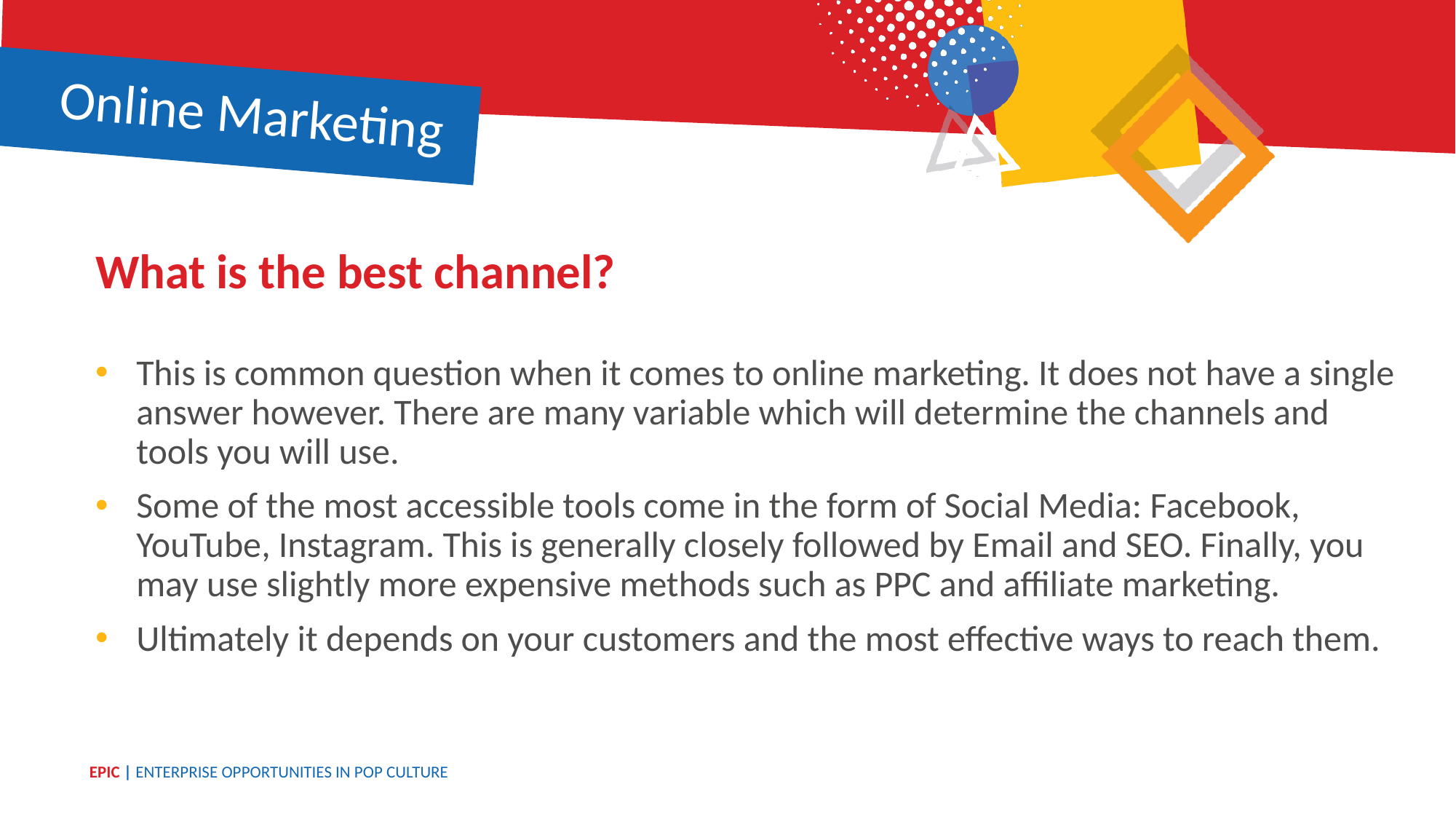

Online Marketing

What is the best channel?

This is common question when it comes to online marketing. It does not have a single answer however. There are many variable which will determine the channels and tools you will use.
Some of the most accessible tools come in the form of Social Media: Facebook, YouTube, Instagram. This is generally closely followed by Email and SEO. Finally, you may use slightly more expensive methods such as PPC and affiliate marketing.
Ultimately it depends on your customers and the most effective ways to reach them.